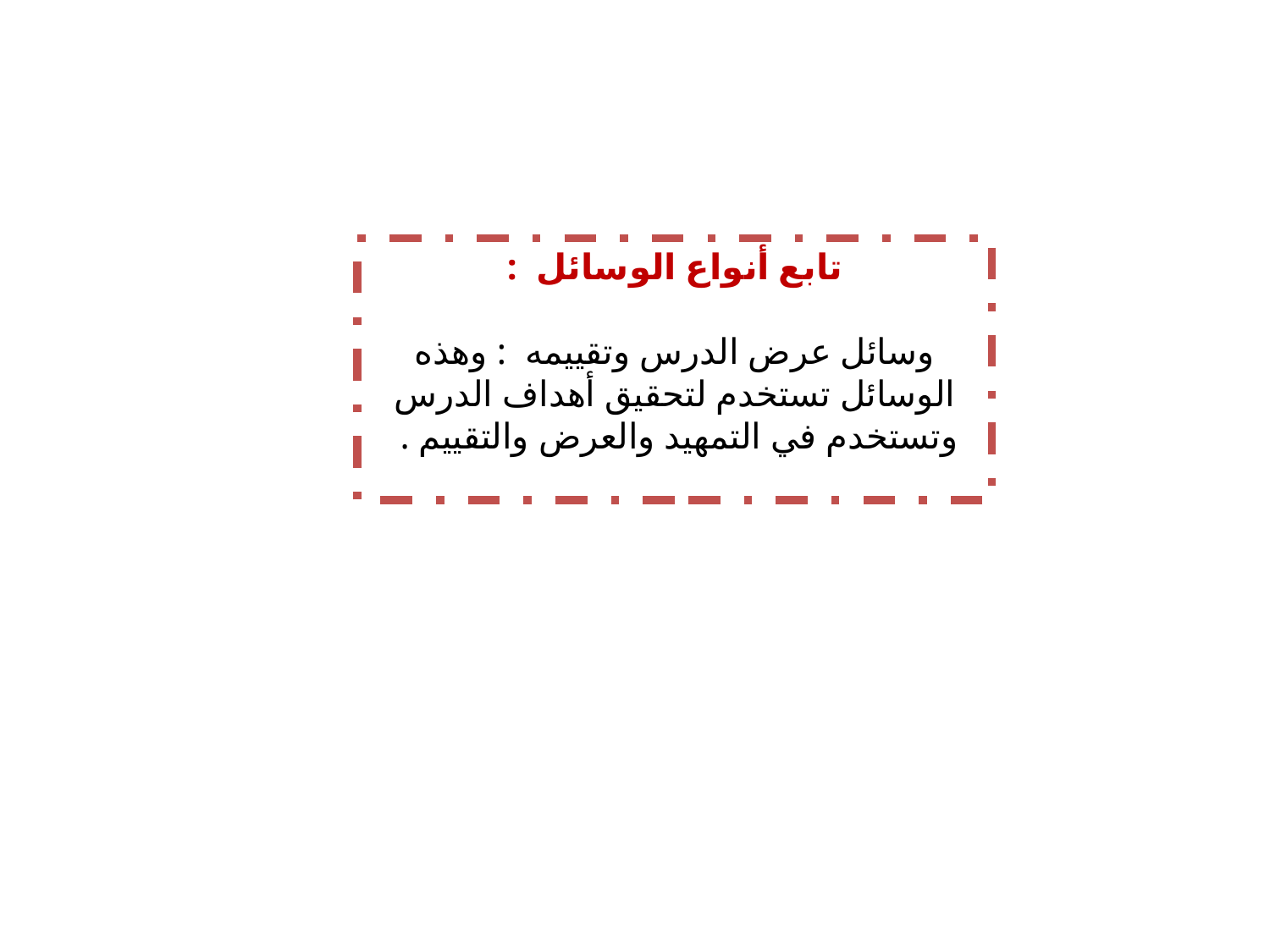

تابع أنواع الوسائل  :

وسائل عرض الدرس وتقييمه  : وهذه الوسائل تستخدم لتحقيق أهداف الدرس وتستخدم في التمهيد والعرض والتقييم .